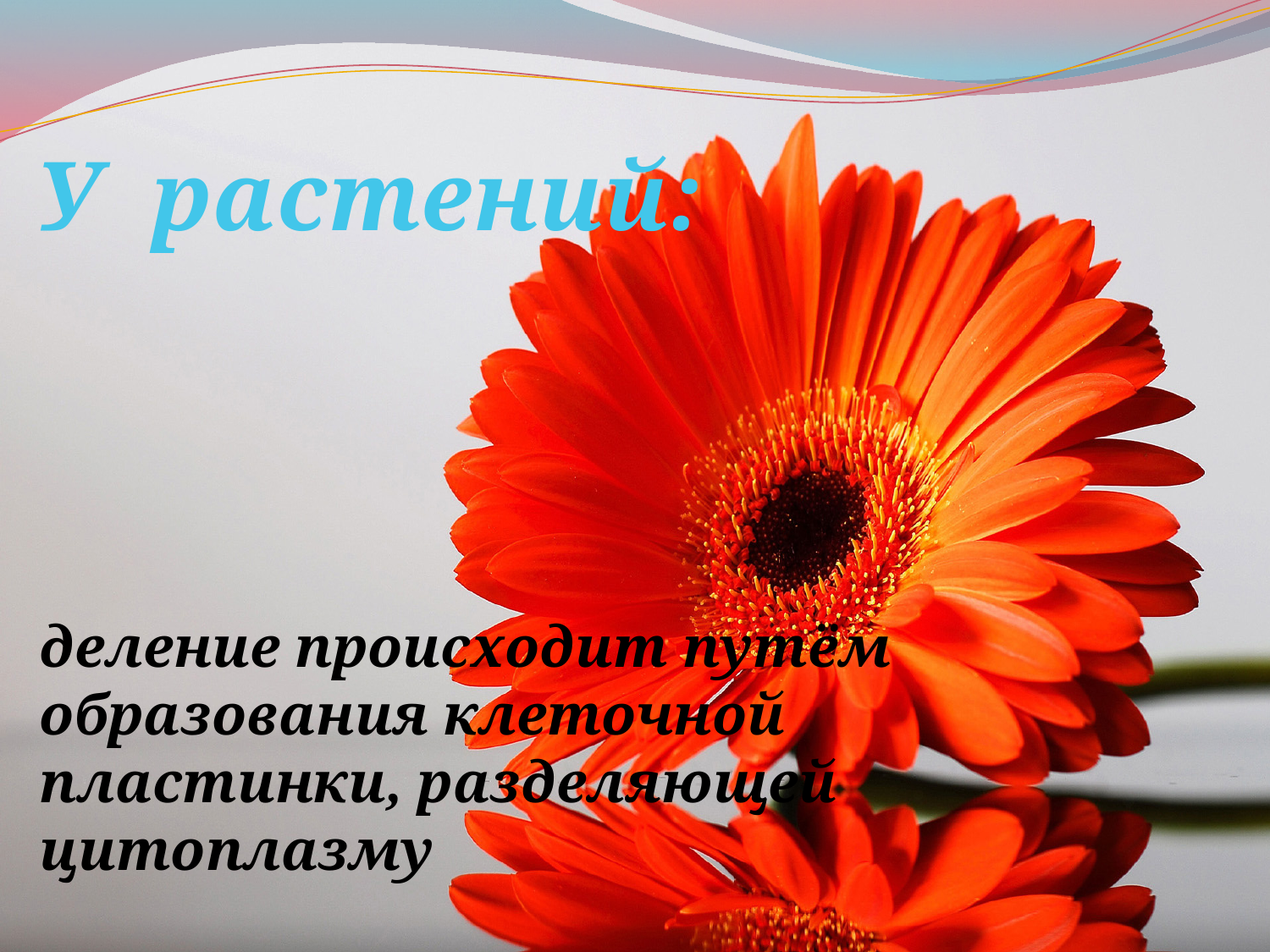

У  растений:
деление происходит путём образования клеточной пластинки, разделяющей цитоплазму